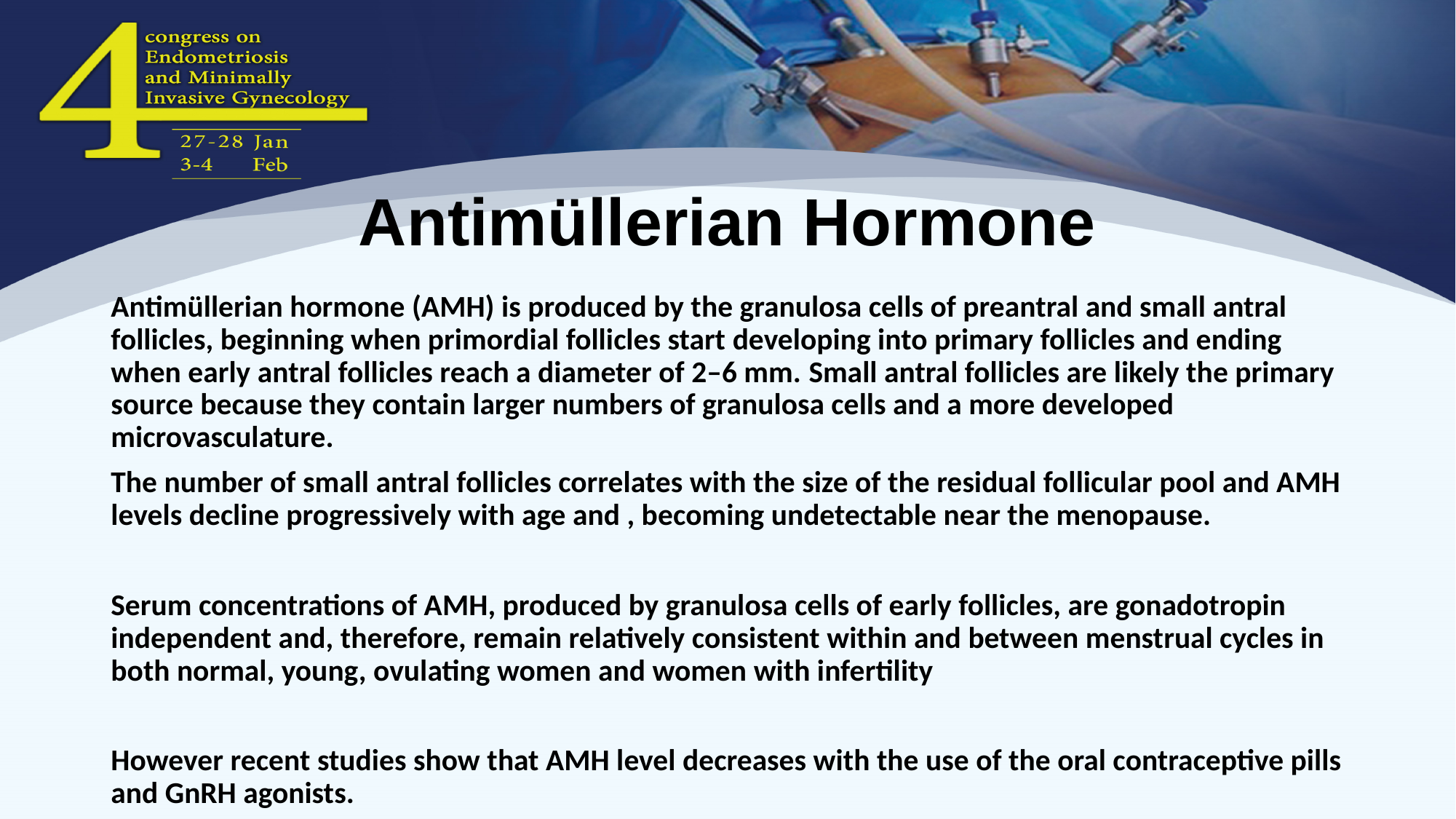

Antimüllerian Hormone
Antimüllerian hormone (AMH) is produced by the granulosa cells of preantral and small antral follicles, beginning when primordial follicles start developing into primary follicles and ending when early antral follicles reach a diameter of 2–6 mm. Small antral follicles are likely the primary source because they contain larger numbers of granulosa cells and a more developed microvasculature.
The number of small antral follicles correlates with the size of the residual follicular pool and AMH levels decline progressively with age and , becoming undetectable near the menopause.

Serum concentrations of AMH, produced by granulosa cells of early follicles, are gonadotropin independent and, therefore, remain relatively consistent within and between menstrual cycles in both normal, young, ovulating women and women with infertility

However recent studies show that AMH level decreases with the use of the oral contraceptive pills and GnRH agonists.